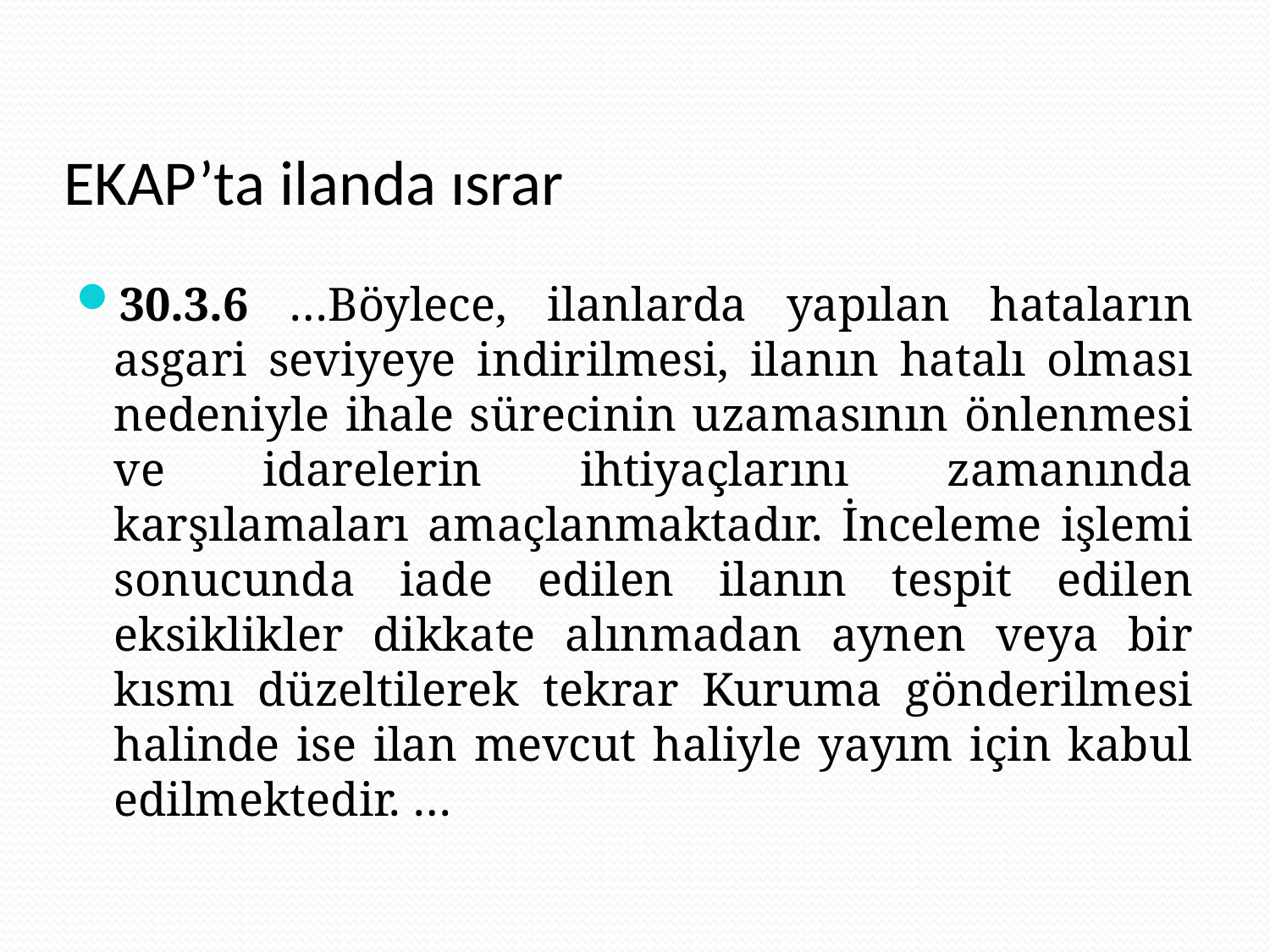

# EKAP’ta ilanda ısrar
30.3.6 …Böylece, ilanlarda yapılan hataların asgari seviyeye indirilmesi, ilanın hatalı olması nedeniyle ihale sürecinin uzamasının önlenmesi ve idarelerin ihtiyaçlarını zamanında karşılamaları amaçlanmaktadır. İnceleme işlemi sonucunda iade edilen ilanın tespit edilen eksiklikler dikkate alınmadan aynen veya bir kısmı düzeltilerek tekrar Kuruma gönderilmesi halinde ise ilan mevcut haliyle yayım için kabul edilmektedir. …